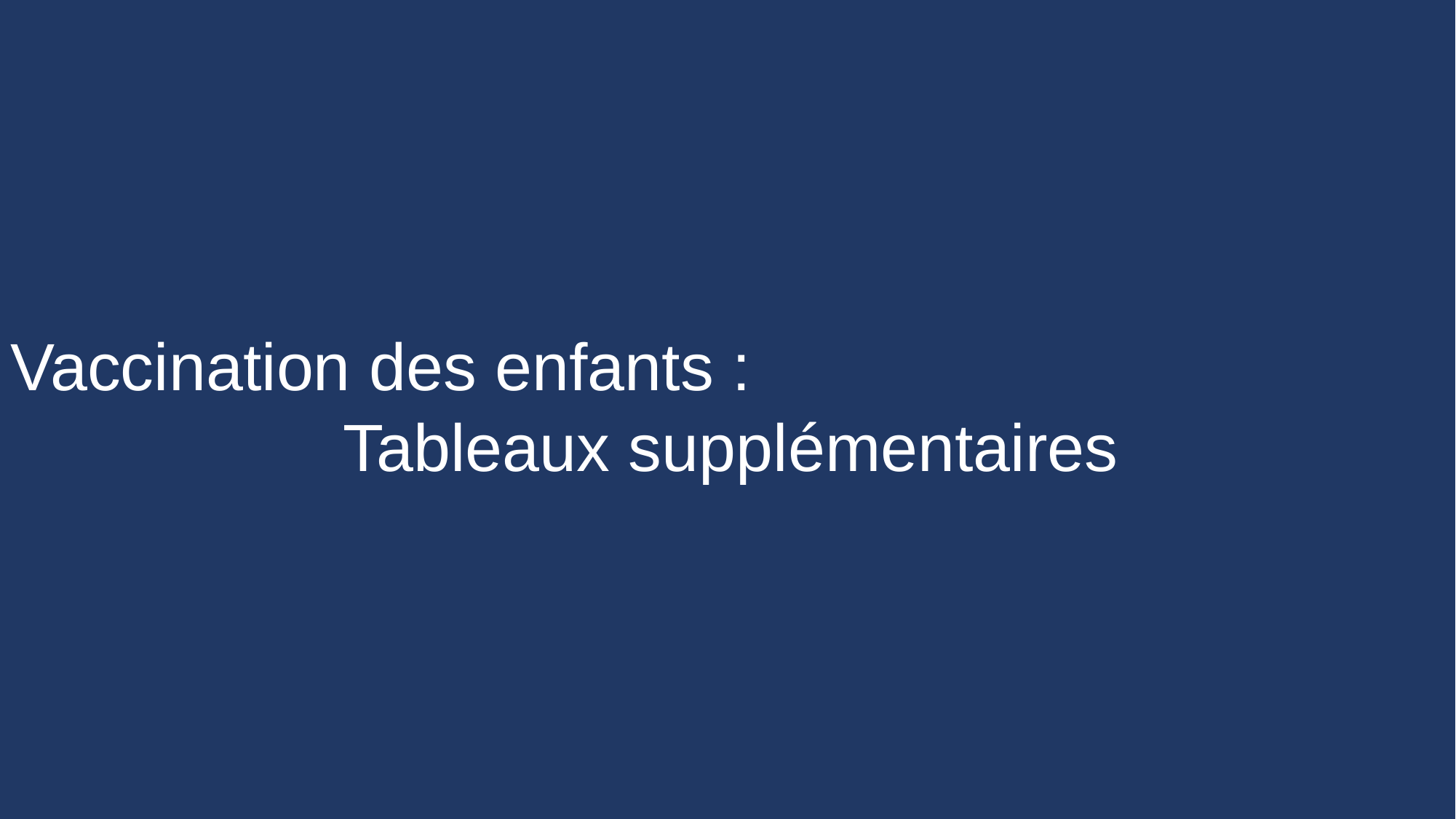

# Vaccination des enfants :
Tableaux supplémentaires